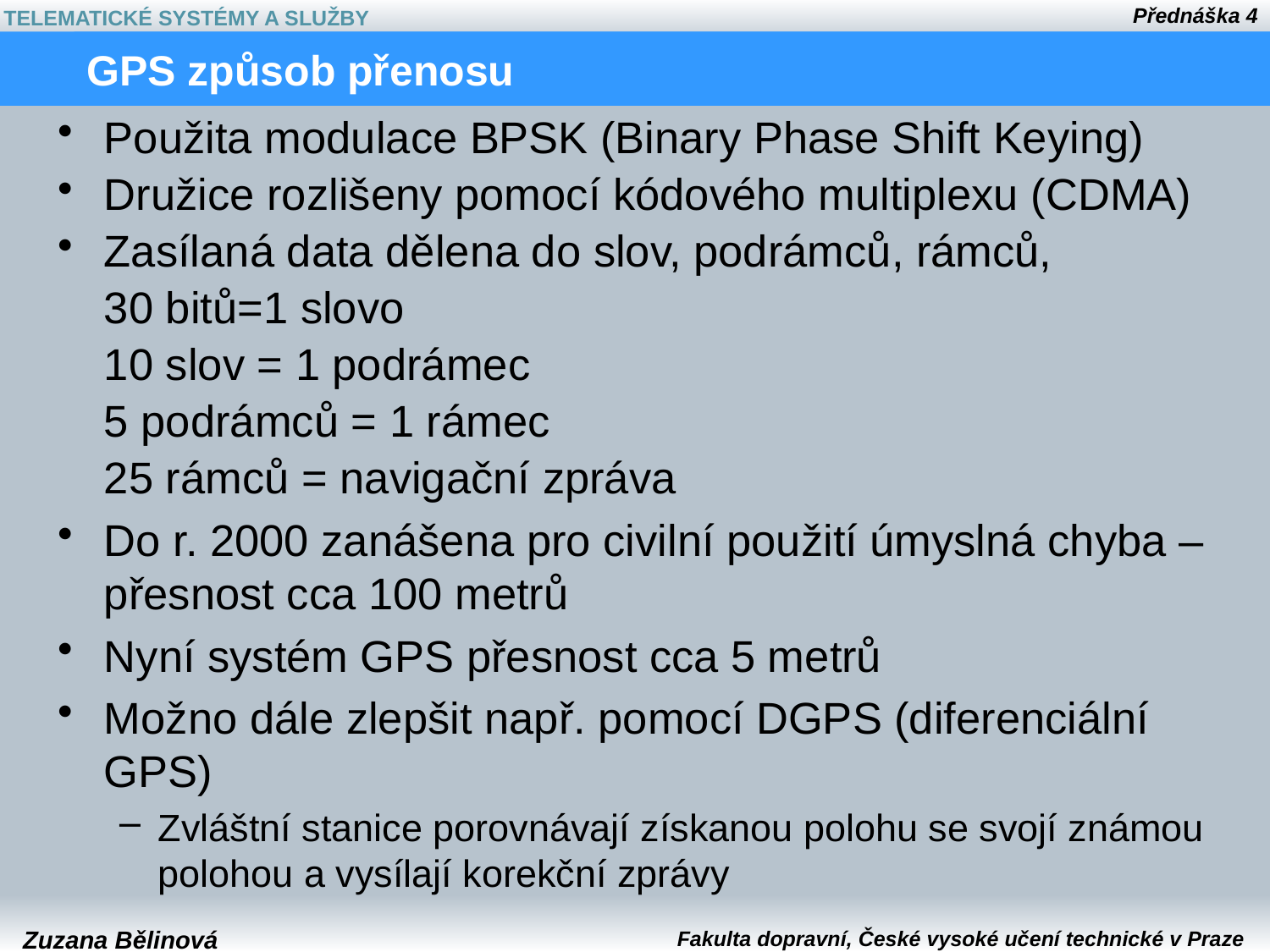

# GPS způsob přenosu
Použita modulace BPSK (Binary Phase Shift Keying)
Družice rozlišeny pomocí kódového multiplexu (CDMA)
Zasílaná data dělena do slov, podrámců, rámců,
	30 bitů=1 slovo
	10 slov = 1 podrámec
	5 podrámců = 1 rámec
	25 rámců = navigační zpráva
Do r. 2000 zanášena pro civilní použití úmyslná chyba – přesnost cca 100 metrů
Nyní systém GPS přesnost cca 5 metrů
Možno dále zlepšit např. pomocí DGPS (diferenciální GPS)
Zvláštní stanice porovnávají získanou polohu se svojí známou polohou a vysílají korekční zprávy